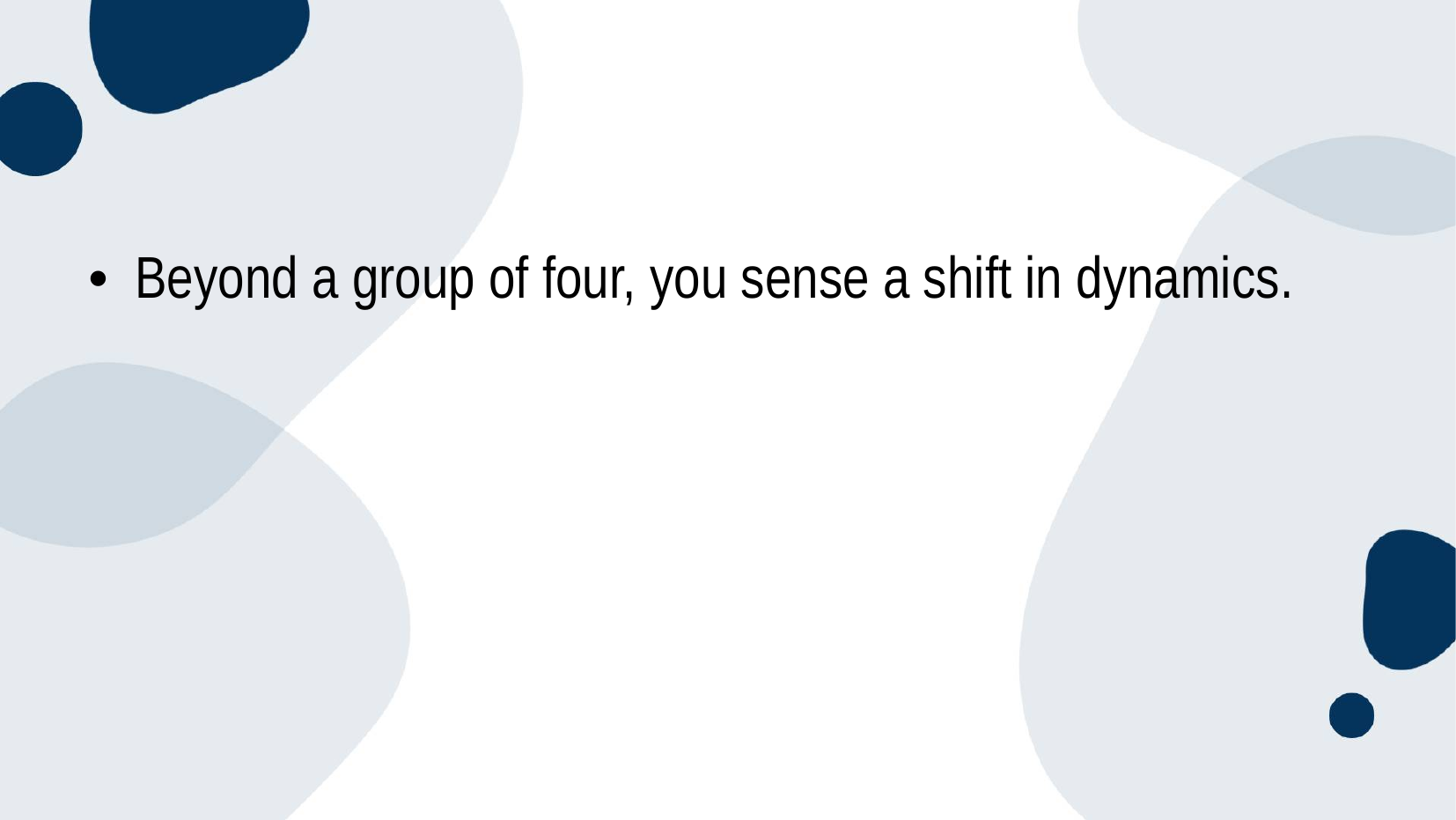

#
Beyond a group of four, you sense a shift in dynamics.